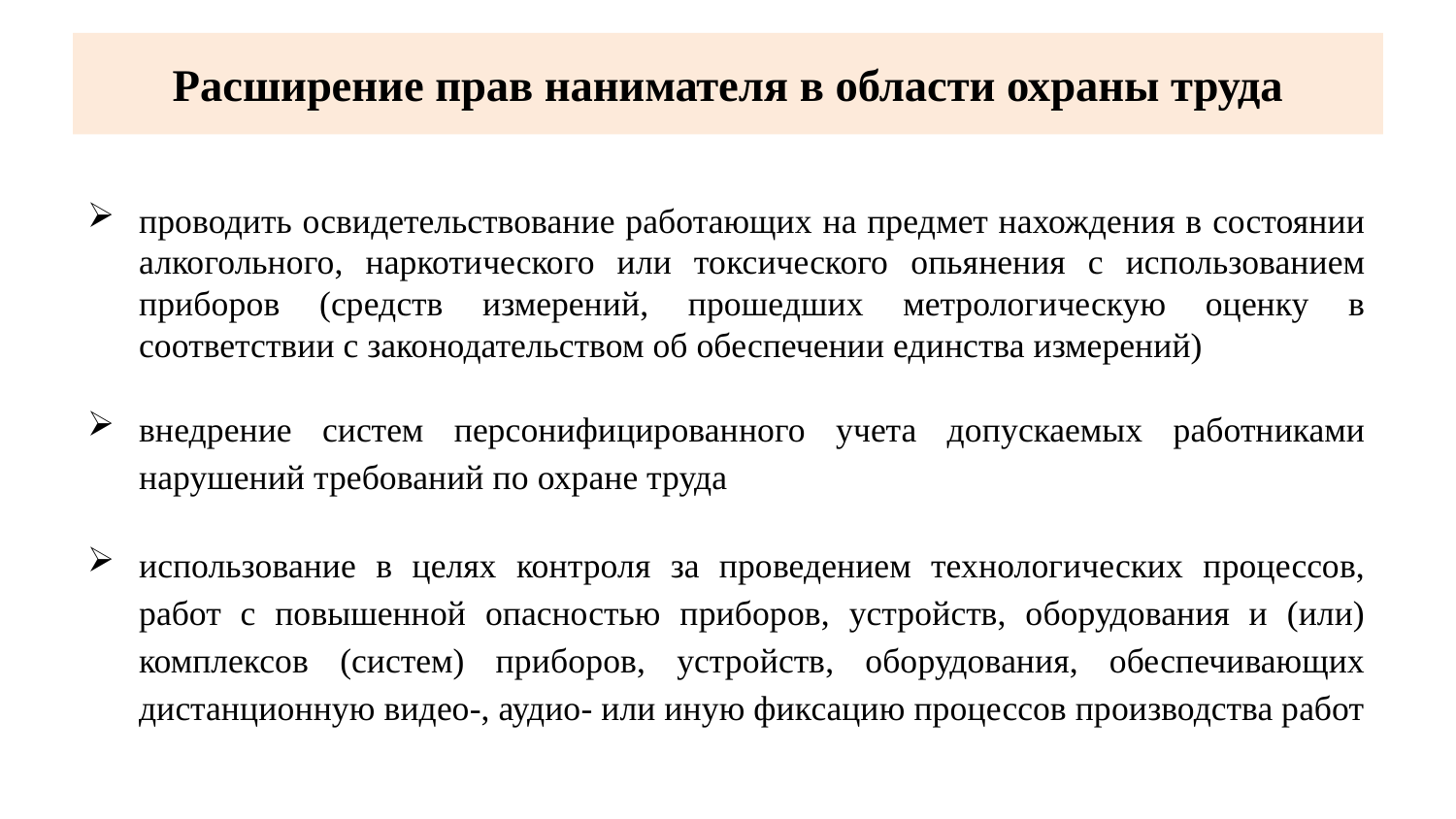

# Расширение прав нанимателя в области охраны труда
проводить освидетельствование работающих на предмет нахождения в состоянии алкогольного, наркотического или токсического опьянения с использованием приборов (средств измерений, прошедших метрологическую оценку в соответствии с законодательством об обеспечении единства измерений)

внедрение систем персонифицированного учета допускаемых работниками нарушений требований по охране труда

использование в целях контроля за проведением технологических процессов, работ с повышенной опасностью приборов, устройств, оборудования и (или) комплексов (систем) приборов, устройств, оборудования, обеспечивающих дистанционную видео-, аудио- или иную фиксацию процессов производства работ